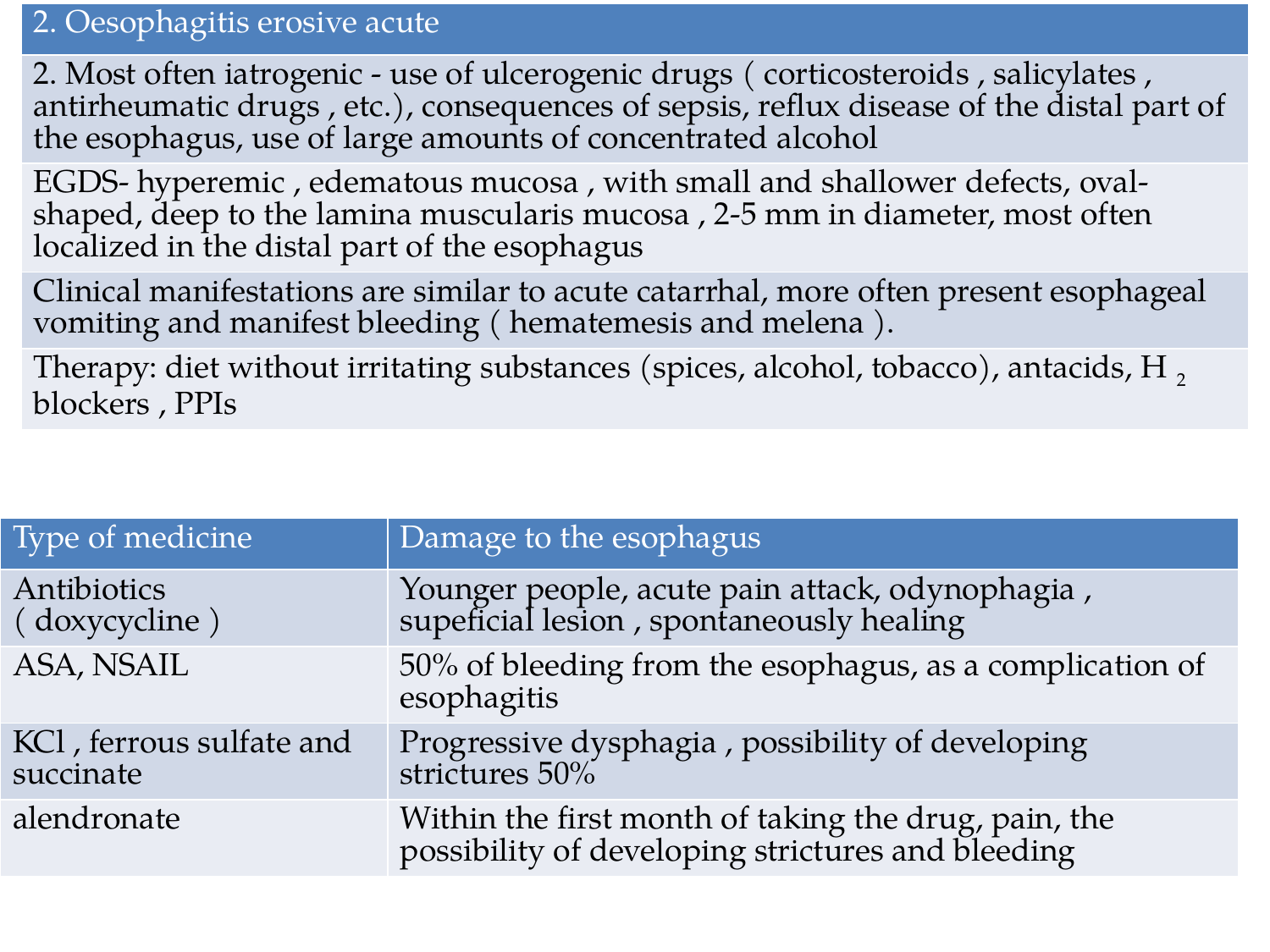

| 2. Oesophagitis erosive acute |
| --- |
| 2. Most often iatrogenic - use of ulcerogenic drugs ( corticosteroids , salicylates , antirheumatic drugs , etc.), consequences of sepsis, reflux disease of the distal part of the esophagus, use of large amounts of concentrated alcohol |
| EGDS- hyperemic , edematous mucosa , with small and shallower defects, oval-shaped, deep to the lamina muscularis mucosa , 2-5 mm in diameter, most often localized in the distal part of the esophagus |
| Clinical manifestations are similar to acute catarrhal, more often present esophageal vomiting and manifest bleeding ( hematemesis and melena ). |
| Therapy: diet without irritating substances (spices, alcohol, tobacco), antacids, H 2 blockers , PPIs |
| Type of medicine | Damage to the esophagus |
| --- | --- |
| Antibiotics ( doxycycline ) | Younger people, acute pain attack, odynophagia , supeficial lesion , spontaneously healing |
| ASA, NSAIL | 50% of bleeding from the esophagus, as a complication of esophagitis |
| KCl , ferrous sulfate and succinate | Progressive dysphagia , possibility of developing strictures 50% |
| alendronate | Within the first month of taking the drug, pain, the possibility of developing strictures and bleeding |